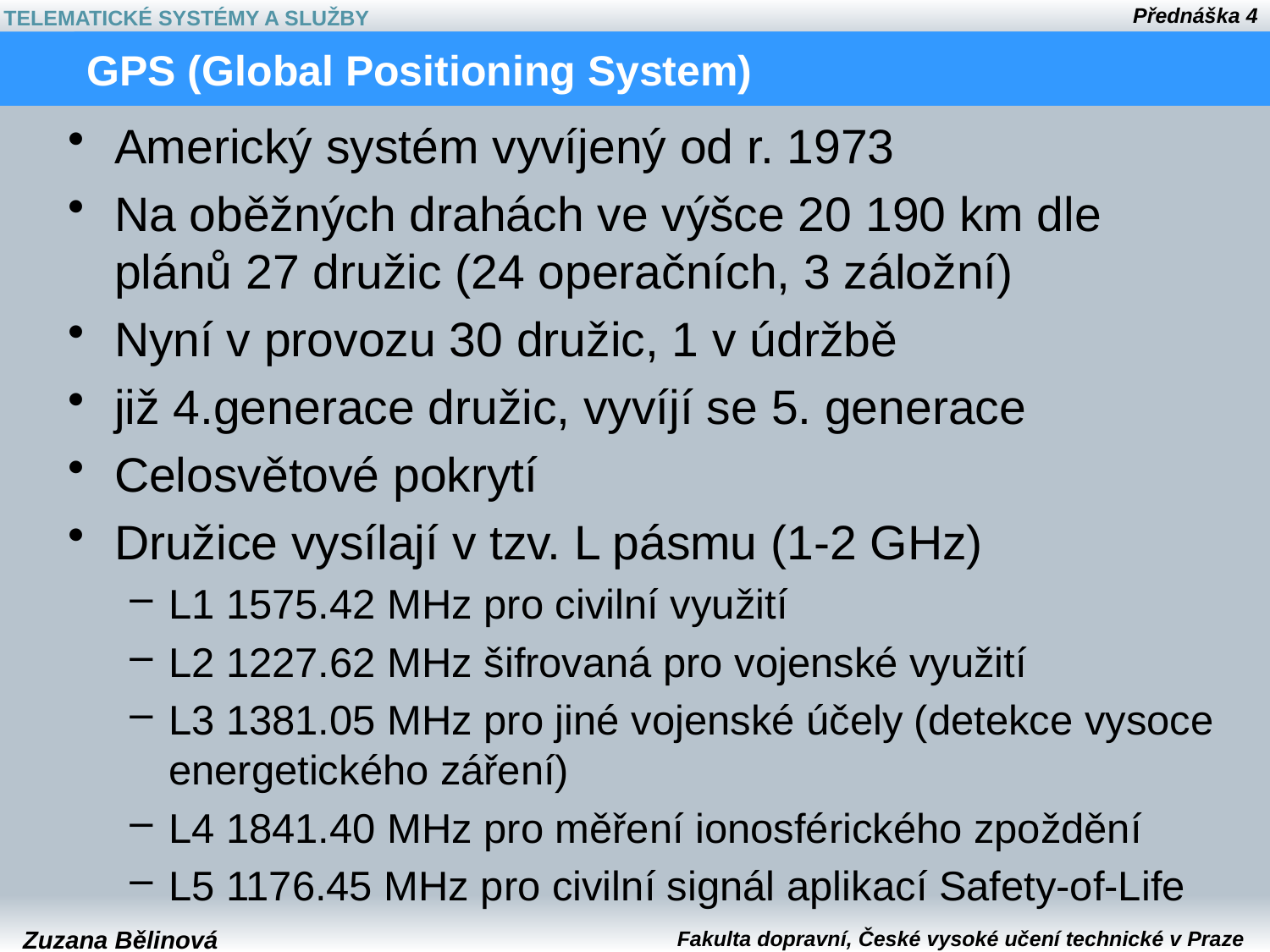

# GPS (Global Positioning System)
Americký systém vyvíjený od r. 1973
Na oběžných drahách ve výšce 20 190 km dle plánů 27 družic (24 operačních, 3 záložní)
Nyní v provozu 30 družic, 1 v údržbě
již 4.generace družic, vyvíjí se 5. generace
Celosvětové pokrytí
Družice vysílají v tzv. L pásmu (1-2 GHz)
L1 1575.42 MHz pro civilní využití
L2 1227.62 MHz šifrovaná pro vojenské využití
L3 1381.05 MHz pro jiné vojenské účely (detekce vysoce energetického záření)
L4 1841.40 MHz pro měření ionosférického zpoždění
L5 1176.45 MHz pro civilní signál aplikací Safety-of-Life